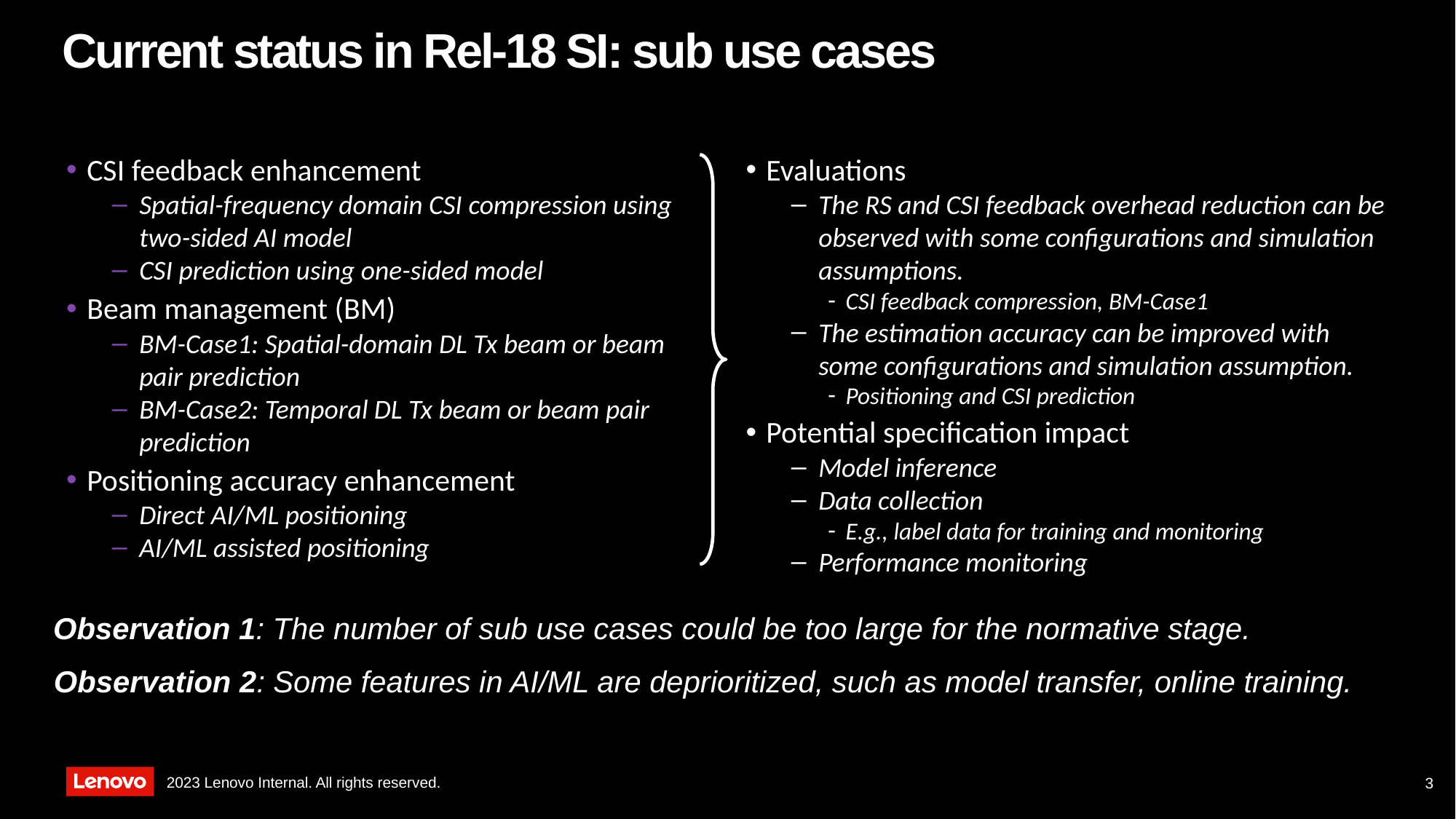

# Current status in Rel-18 SI: sub use cases
CSI feedback enhancement
Spatial-frequency domain CSI compression using two-sided AI model
CSI prediction using one-sided model
Beam management (BM)
BM-Case1: Spatial-domain DL Tx beam or beam pair prediction
BM-Case2: Temporal DL Tx beam or beam pair prediction
Positioning accuracy enhancement
Direct AI/ML positioning
AI/ML assisted positioning

Evaluations
The RS and CSI feedback overhead reduction can be observed with some configurations and simulation assumptions.
CSI feedback compression, BM-Case1
The estimation accuracy can be improved with some configurations and simulation assumption.
Positioning and CSI prediction
Potential specification impact
Model inference
Data collection
E.g., label data for training and monitoring
Performance monitoring
Observation 1: The number of sub use cases could be too large for the normative stage.
Observation 2: Some features in AI/ML are deprioritized, such as model transfer, online training.
3